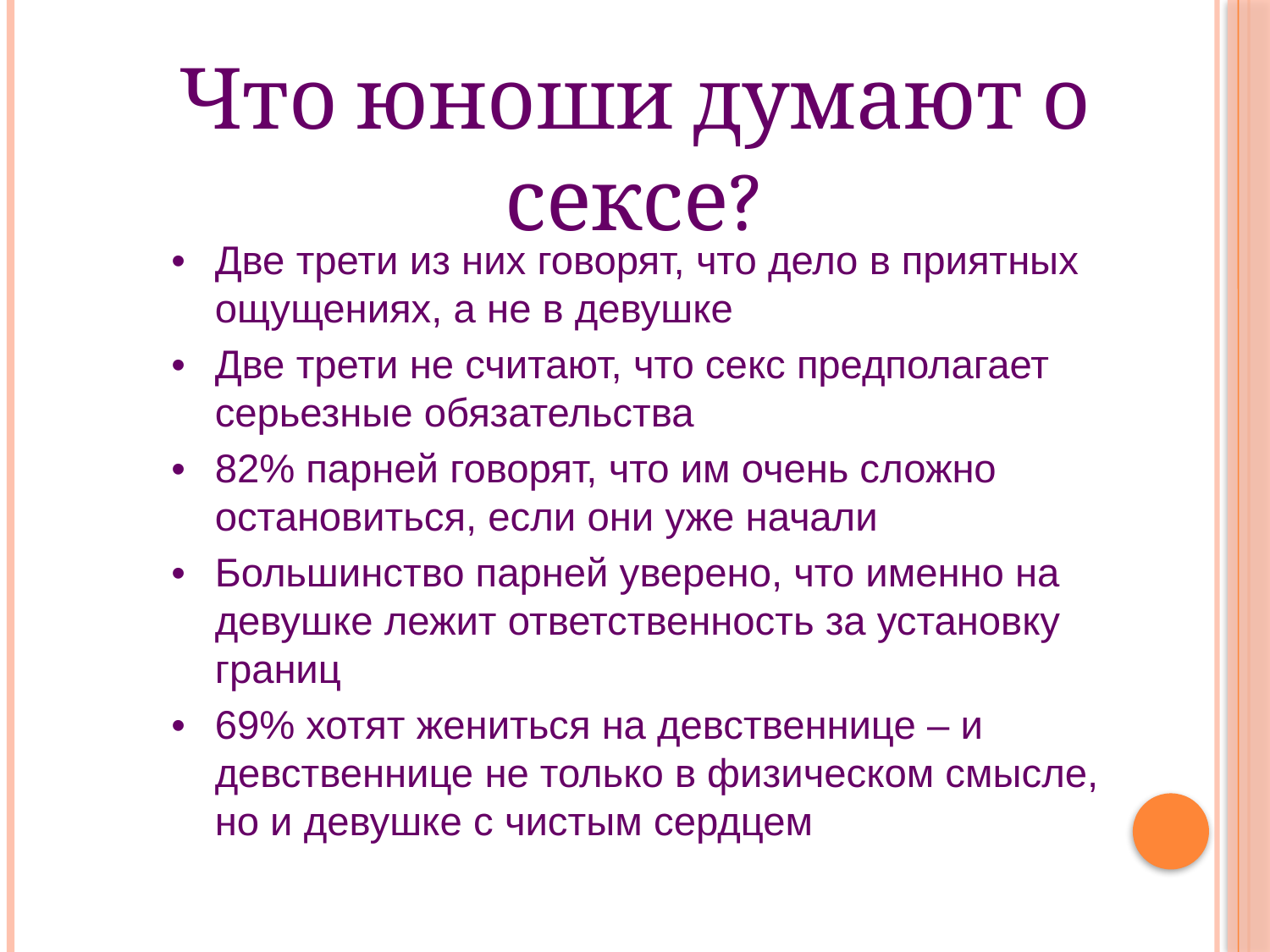

Что юноши думают о сексе?
•	Две трети из них говорят, что дело в приятных ощущениях, а не в девушке
•	Две трети не считают, что секс предполагает серьезные обязательства
•	82% парней говорят, что им очень сложно остановиться, если они уже начали
•	Большинство парней уверено, что именно на девушке лежит ответственность за установку границ
•	69% хотят жениться на девственнице – и девственнице не только в физическом смысле, но и девушке с чистым сердцем